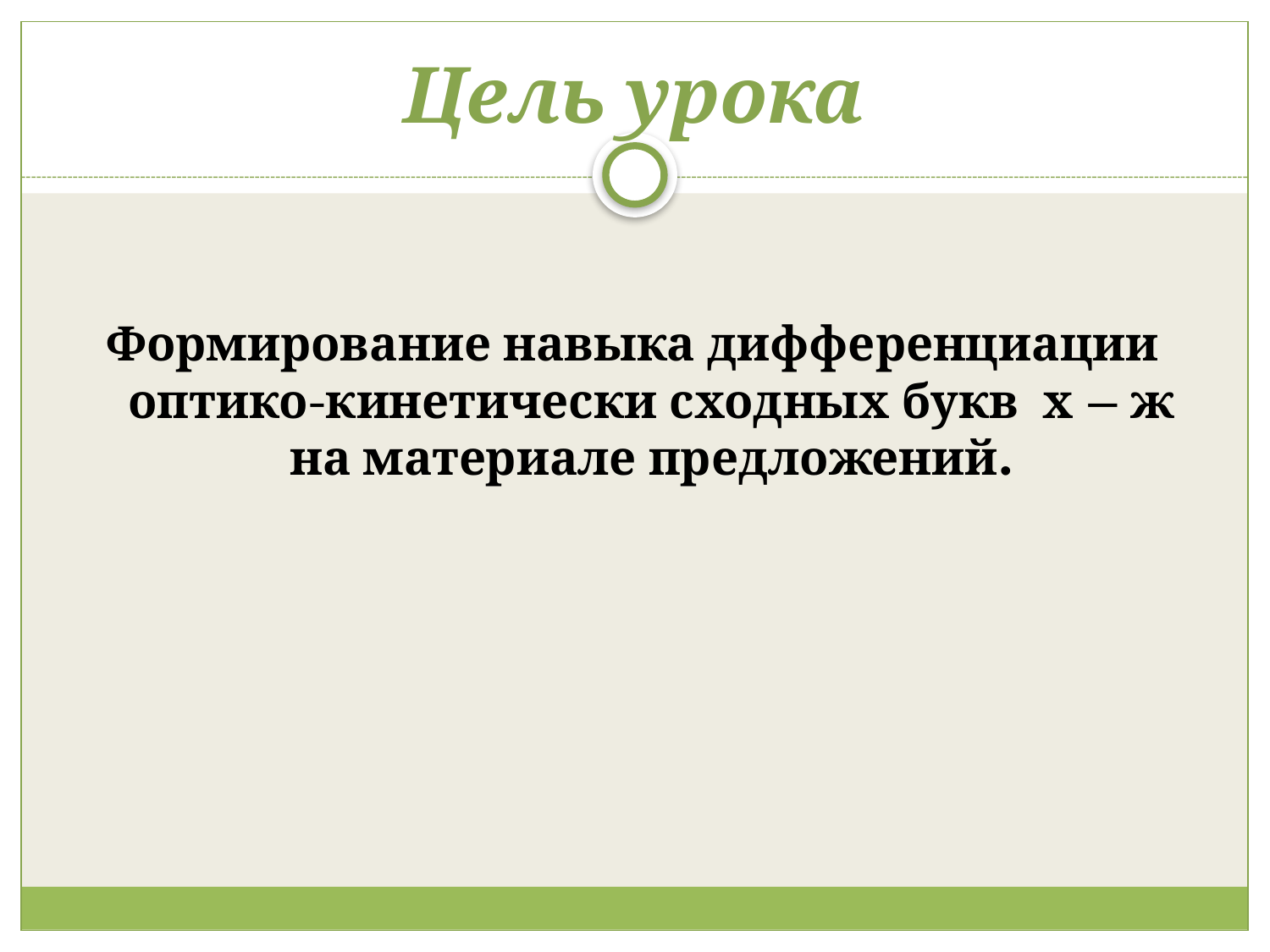

# Цель урока
Формирование навыка дифференциации оптико-кинетически сходных букв  х – ж на материале предложений.